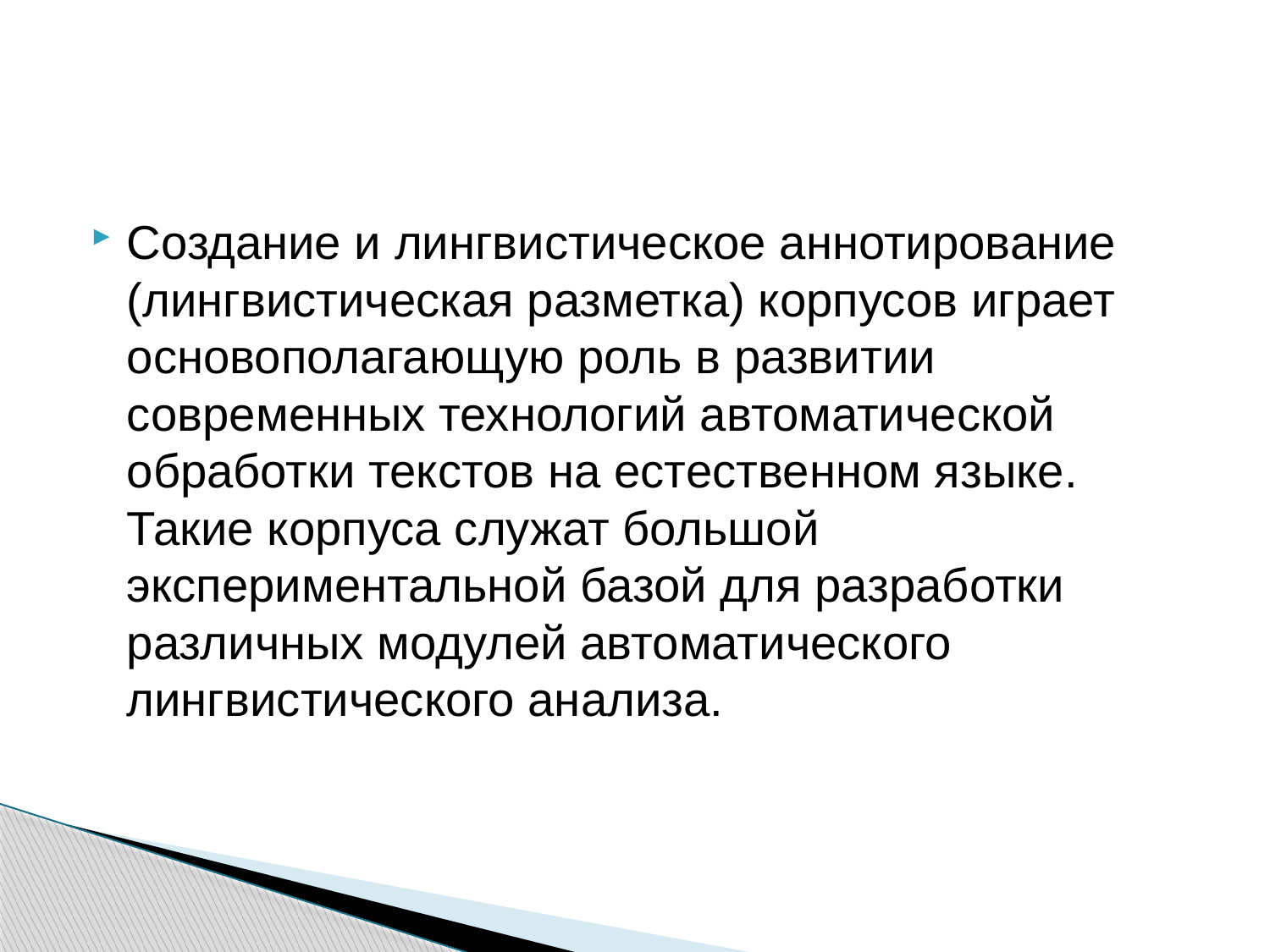

#
Создание и лингвистическое аннотирование (лингвистическая разметка) корпусов играет основополагающую роль в развитии современных технологий автоматической обработки текстов на естественном языке. Такие корпуса служат большой экспериментальной базой для разработки различных модулей автоматического лингвистического анализа.